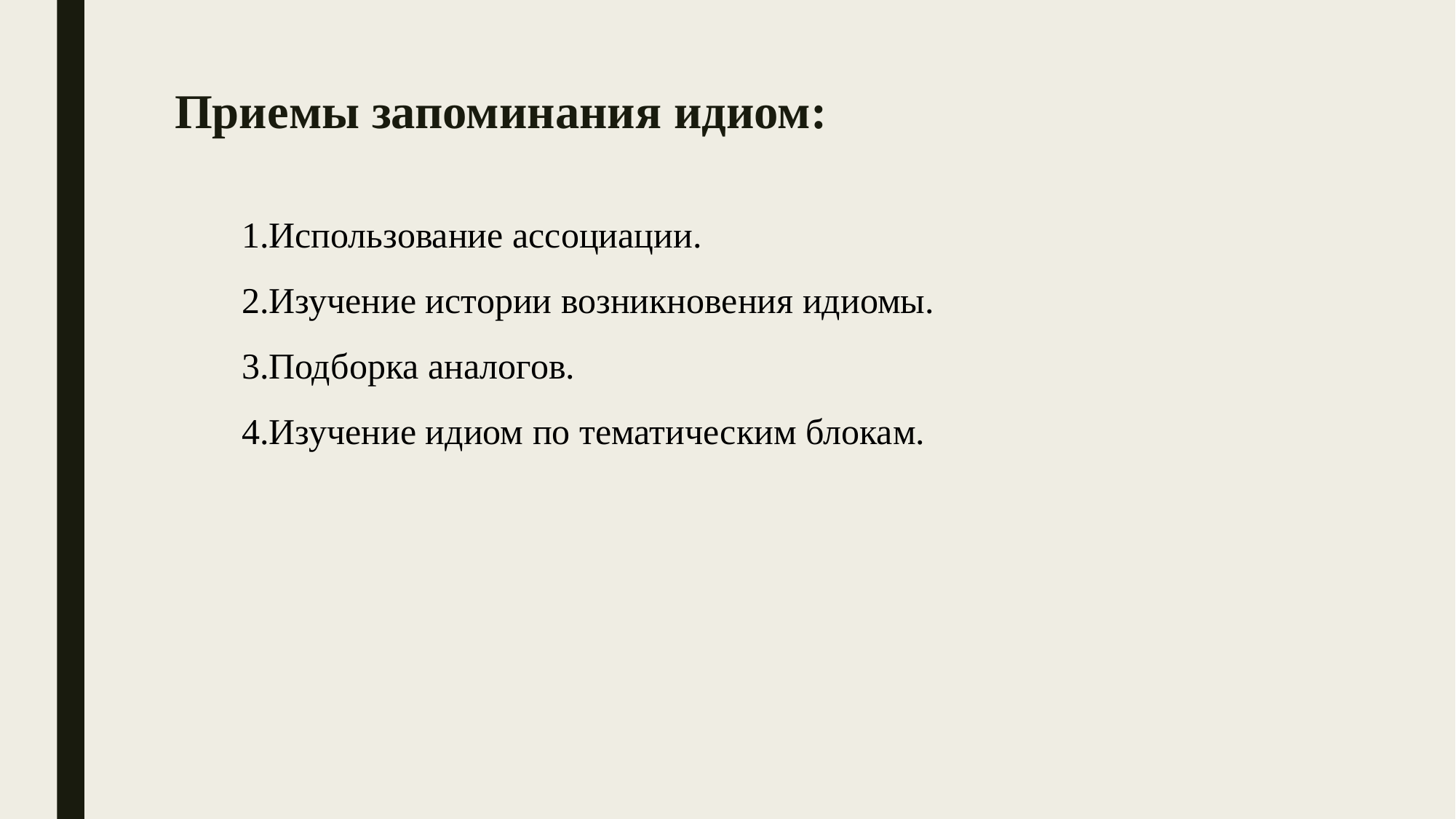

# Приемы запоминания идиом:
Использование ассоциации.
Изучение истории возникновения идиомы.
Подборка аналогов.
Изучение идиом по тематическим блокам.